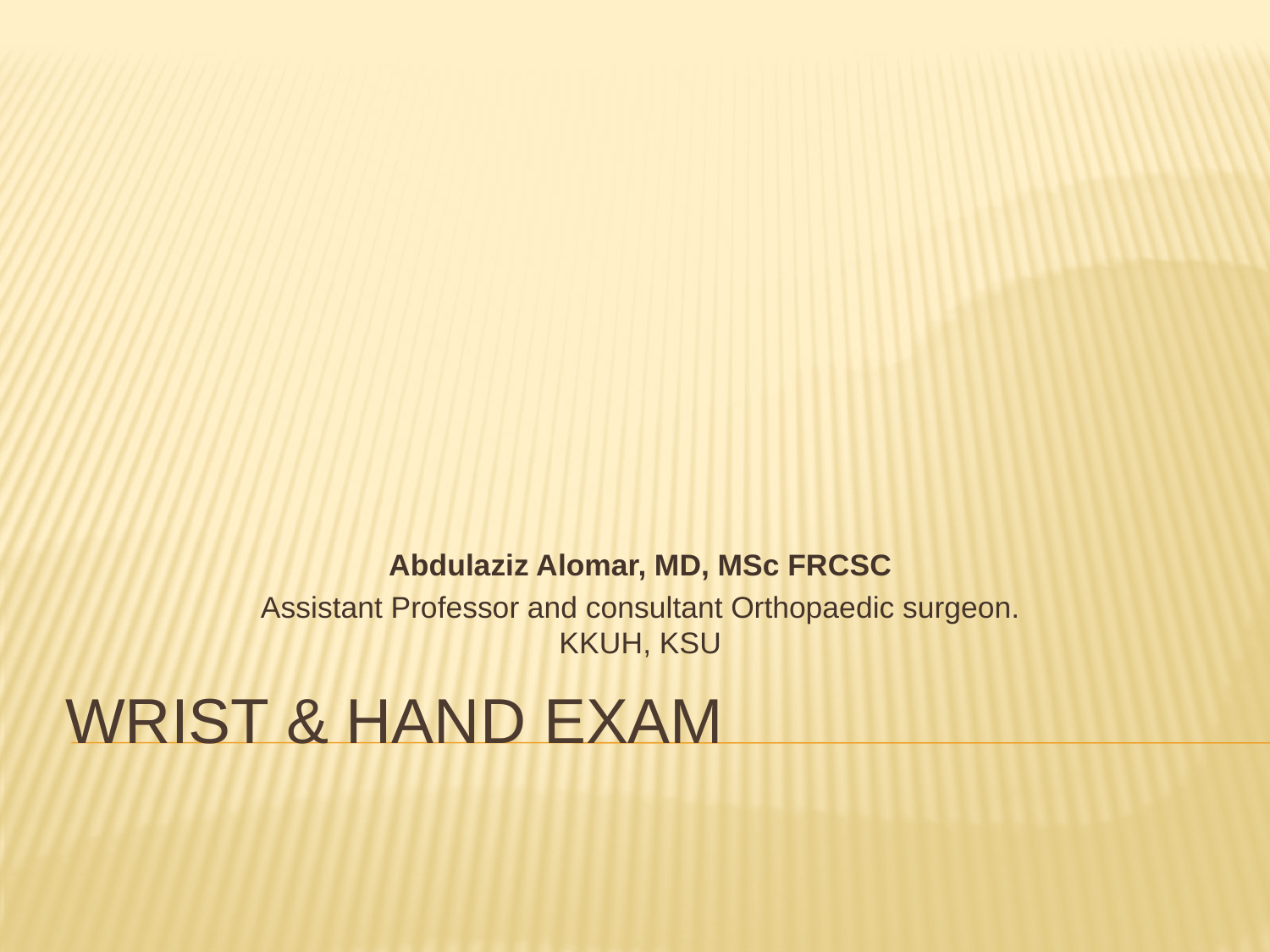

Abdulaziz Alomar, MD, MSc FRCSC
Assistant Professor and consultant Orthopaedic surgeon.
KKUH, KSU
# Wrist & Hand Exam